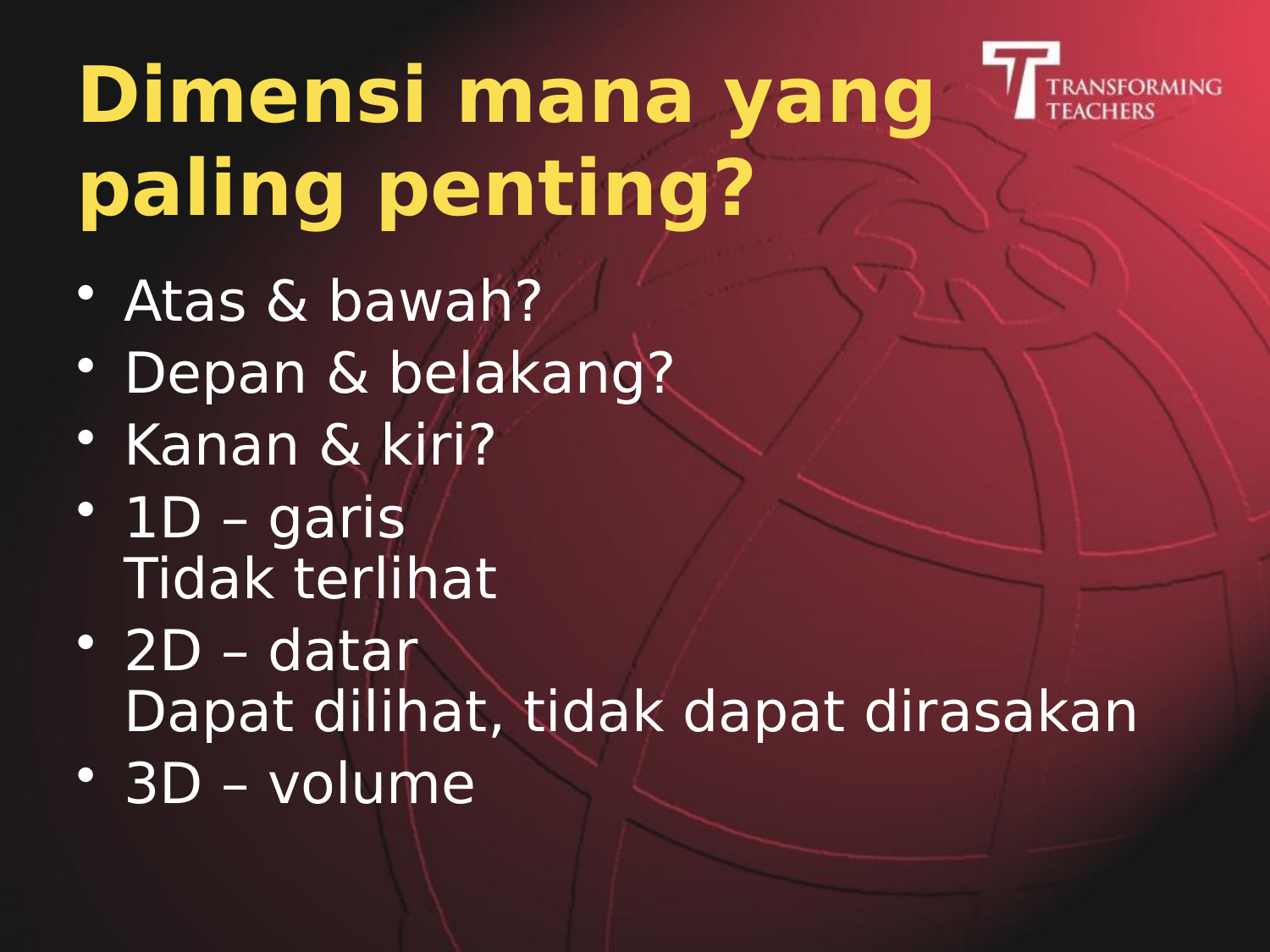

# Dimensi mana yang paling penting?
Atas & bawah?
Depan & belakang?
Kanan & kiri?
1D – garis
Tidak terlihat
2D – datar
Dapat dilihat, tidak dapat dirasakan
3D – volume